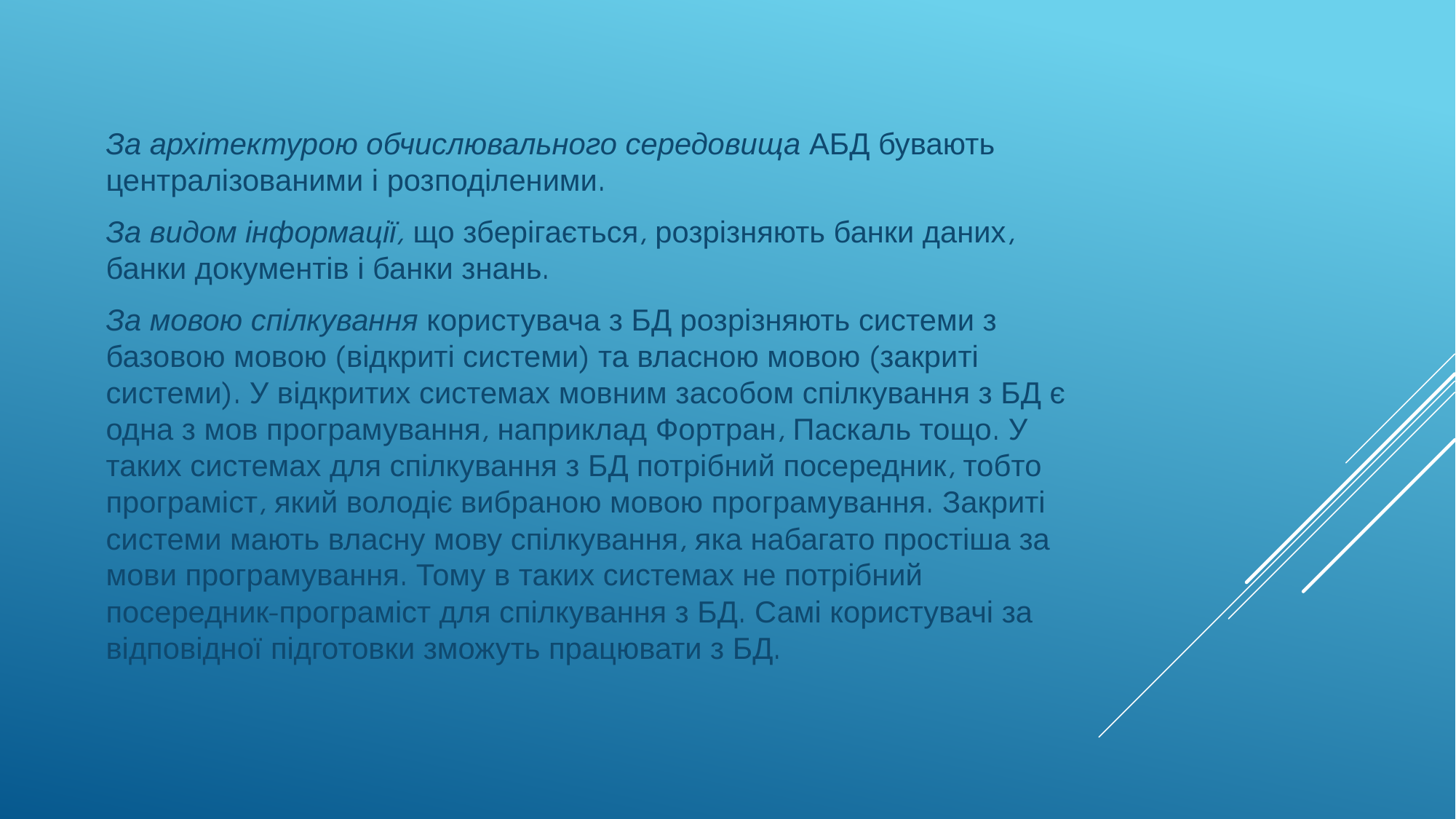

За архітектурою обчислювального середовища АБД бувають централізованими і розподіленими.
За видом інформації, що зберігається, розрізняють банки даних, банки документів і банки знань.
За мовою спілкування користувача з БД розрізняють системи з базовою мовою (відкриті системи) та власною мовою (закриті системи). У відкритих системах мовним засобом спілкування з БД є одна з мов програмування, наприклад Фортран, Паскаль тощо. У таких системах для спілкування з БД потрібний посередник, тобто програміст, який володіє вибраною мовою програмування. Закриті системи мають власну мову спілкування, яка набагато простіша за мови програмування. Тому в таких системах не потрібний посередник-програміст для спілкування з БД. Самі користувачі за відповідної підготовки зможуть працювати з БД.